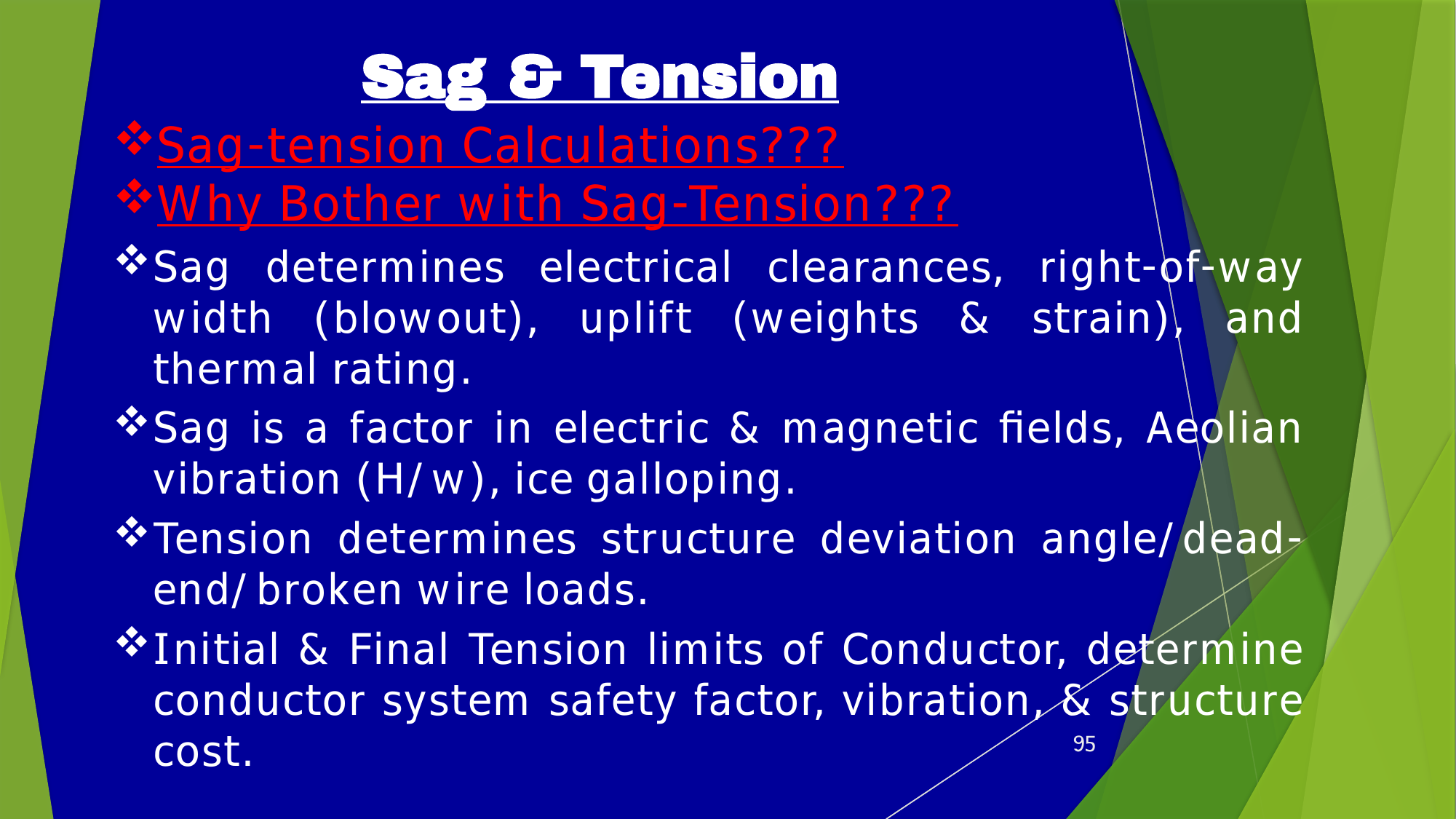

Sag & Tension
Sag-tension Calculations???
Why Bother with Sag-Tension???
Sag determines electrical clearances, right-of-way width (blowout), uplift (weights & strain), and thermal rating.
Sag is a factor in electric & magnetic fields, Aeolian vibration (H/w), ice galloping.
Tension determines structure deviation angle/dead-end/broken wire loads.
Initial & Final Tension limits of Conductor, determine conductor system safety factor, vibration, & structure cost.
95